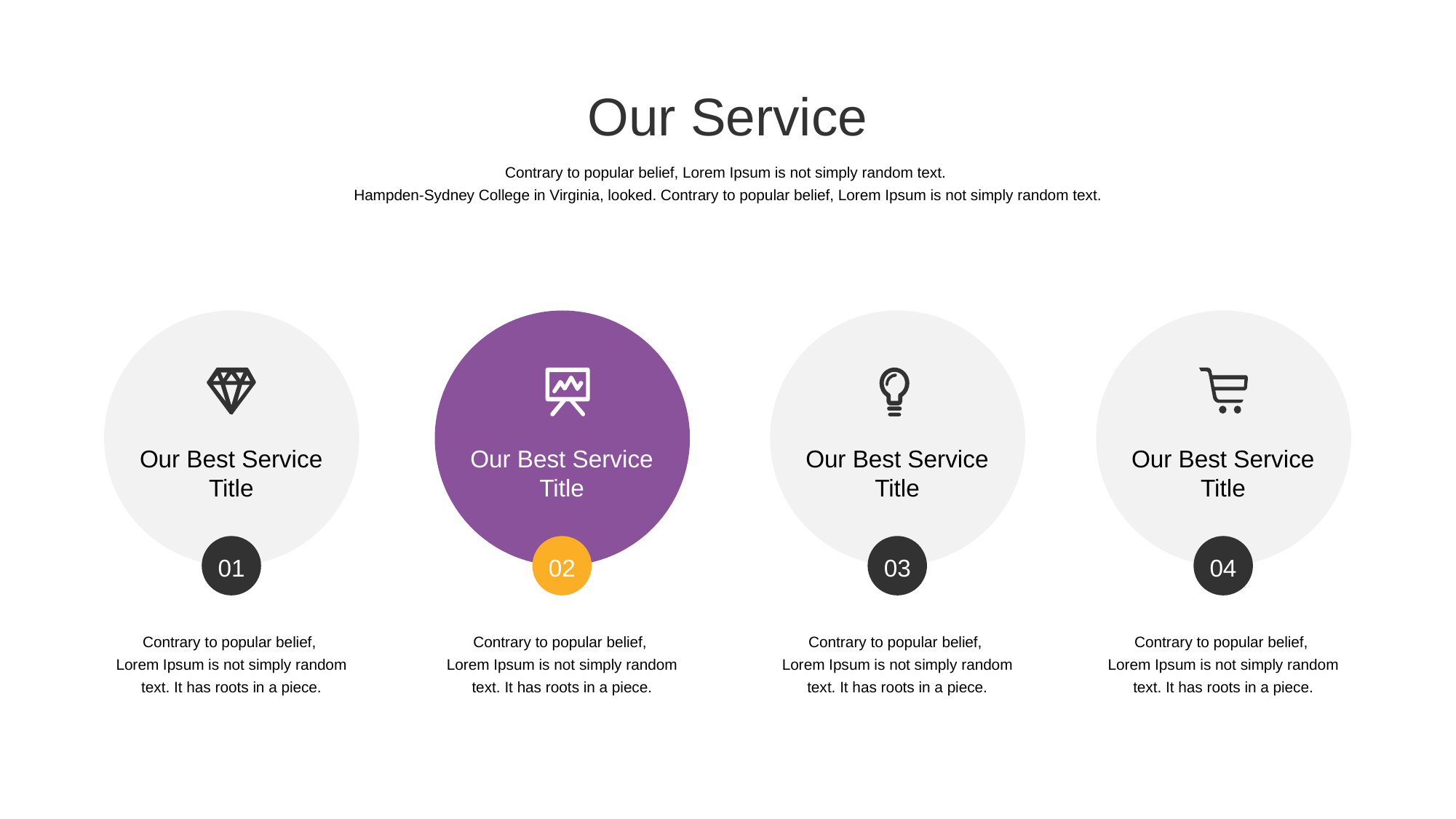

Our Service
Contrary to popular belief, Lorem Ipsum is not simply random text.
 Hampden-Sydney College in Virginia, looked. Contrary to popular belief, Lorem Ipsum is not simply random text.

Our Best Service Title
Our Best Service Title
Our Best Service Title
Our Best Service Title

01
02
03
04
Contrary to popular belief,
Lorem Ipsum is not simply random text. It has roots in a piece.
Contrary to popular belief,
Lorem Ipsum is not simply random text. It has roots in a piece.
Contrary to popular belief,
Lorem Ipsum is not simply random text. It has roots in a piece.
Contrary to popular belief,
Lorem Ipsum is not simply random text. It has roots in a piece.